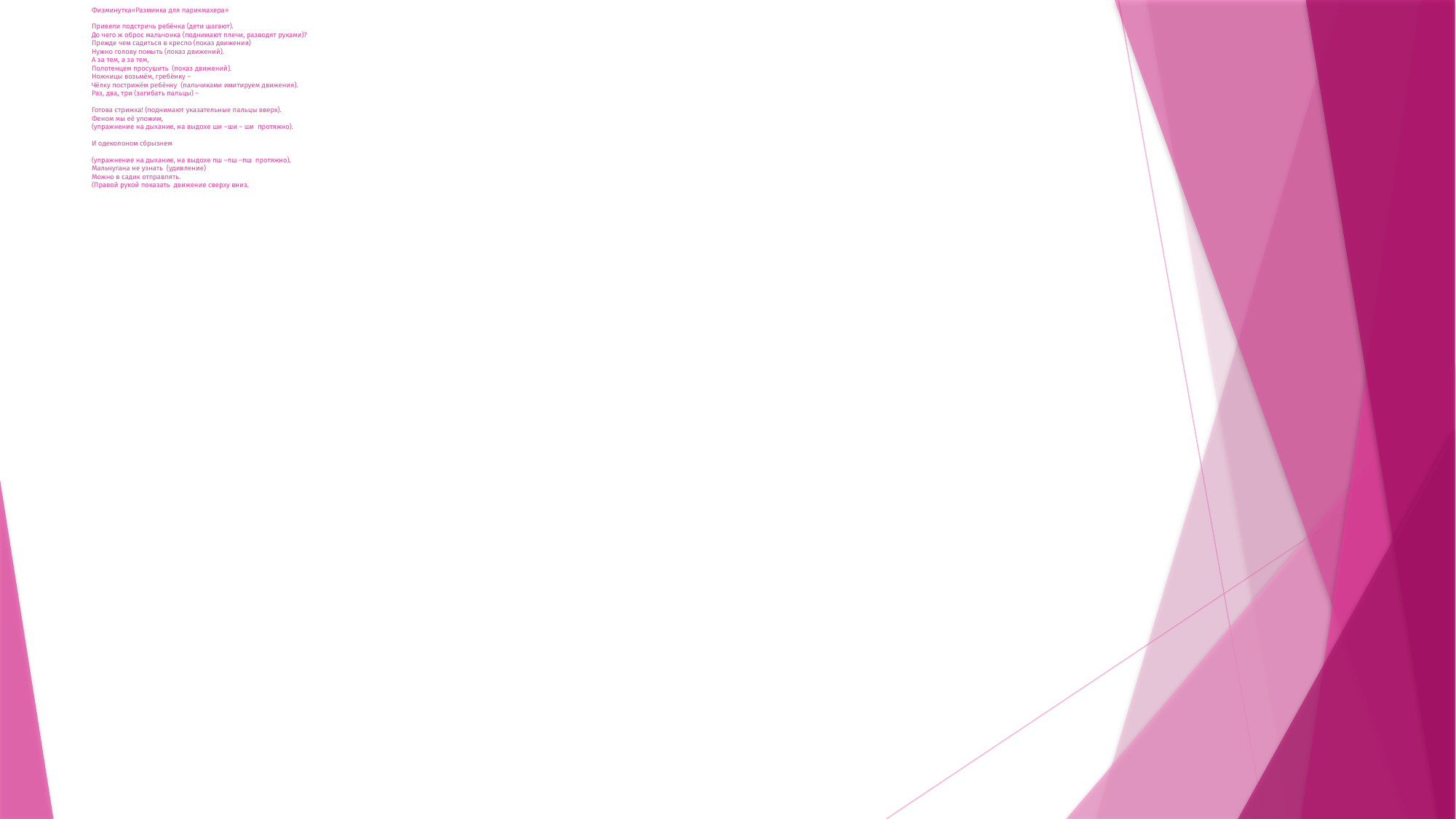

# Физминутка«Разминка для парикмахера» Привели подстричь ребёнка (дети шагают). До чего ж оброс мальчонка (поднимают плечи, разводят руками)? Прежде чем садиться в кресло (показ движения) Нужно голову помыть (показ движений). А за тем, а за тем, Полотенцем просушить  (показ движений). Ножницы возьмём, гребёнку – Чёлку пострижём ребёнку  (пальчиками имитируем движения). Раз, два, три (загибать пальцы) – Готова стрижка! (поднимают указательные пальцы вверх). Феном мы её уложим, (упражнение на дыхание, на выдохе ши –ши – ши  протяжно). И одеколоном сбрызнем (упражнение на дыхание, на выдохе пш –пш –пш  протяжно). Мальчугана не узнать  (удивление) Можно в садик отправлять. (Правой рукой показать  движение сверху вниз.